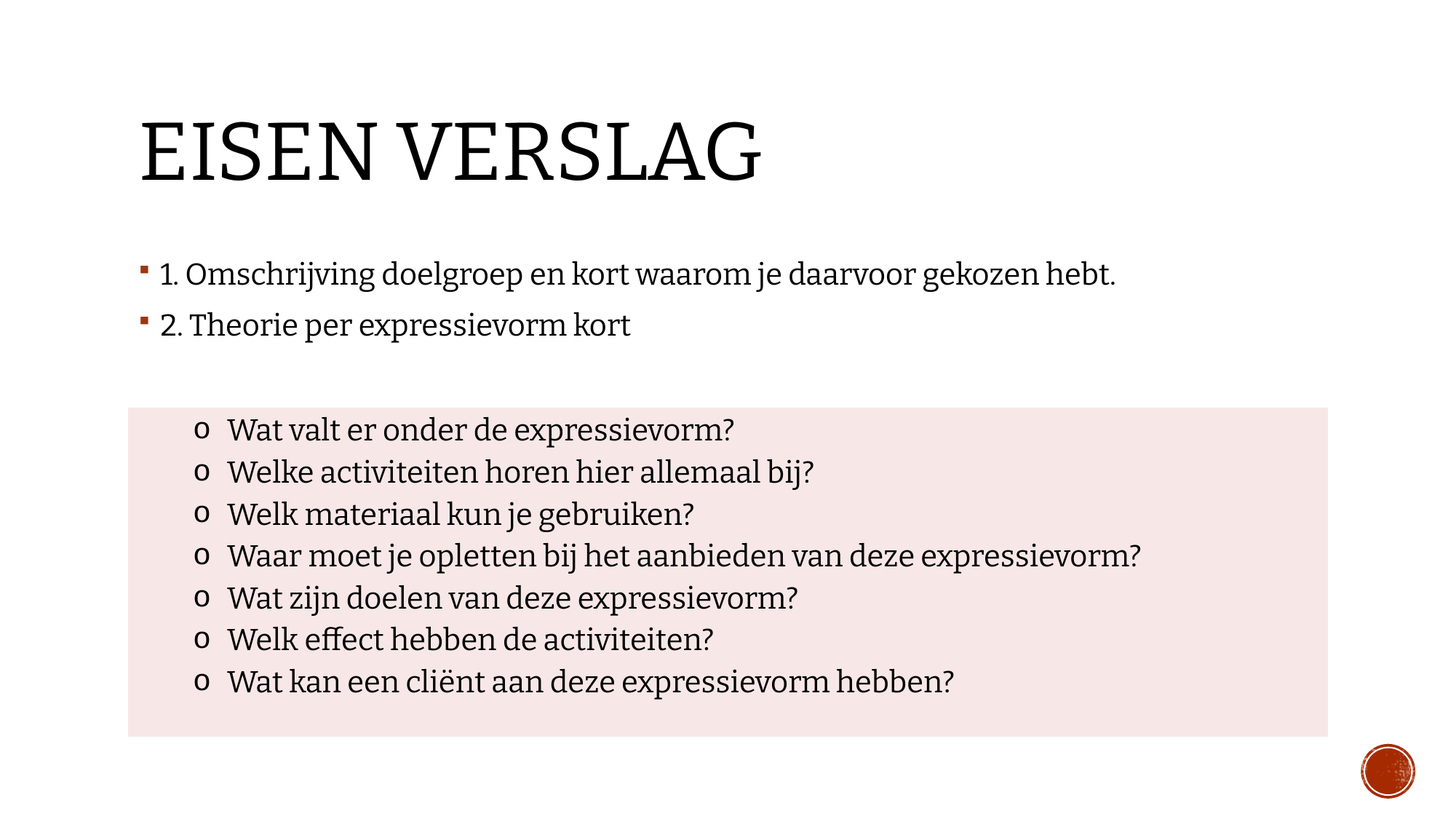

# Eisen verslag
1. Omschrijving doelgroep en kort waarom je daarvoor gekozen hebt.
2. Theorie per expressievorm kort

| Wat valt er onder de expressievorm? Welke activiteiten horen hier allemaal bij? Welk materiaal kun je gebruiken? Waar moet je opletten bij het aanbieden van deze expressievorm? Wat zijn doelen van deze expressievorm? Welk effect hebben de activiteiten? Wat kan een cliënt aan deze expressievorm hebben? |
| --- |